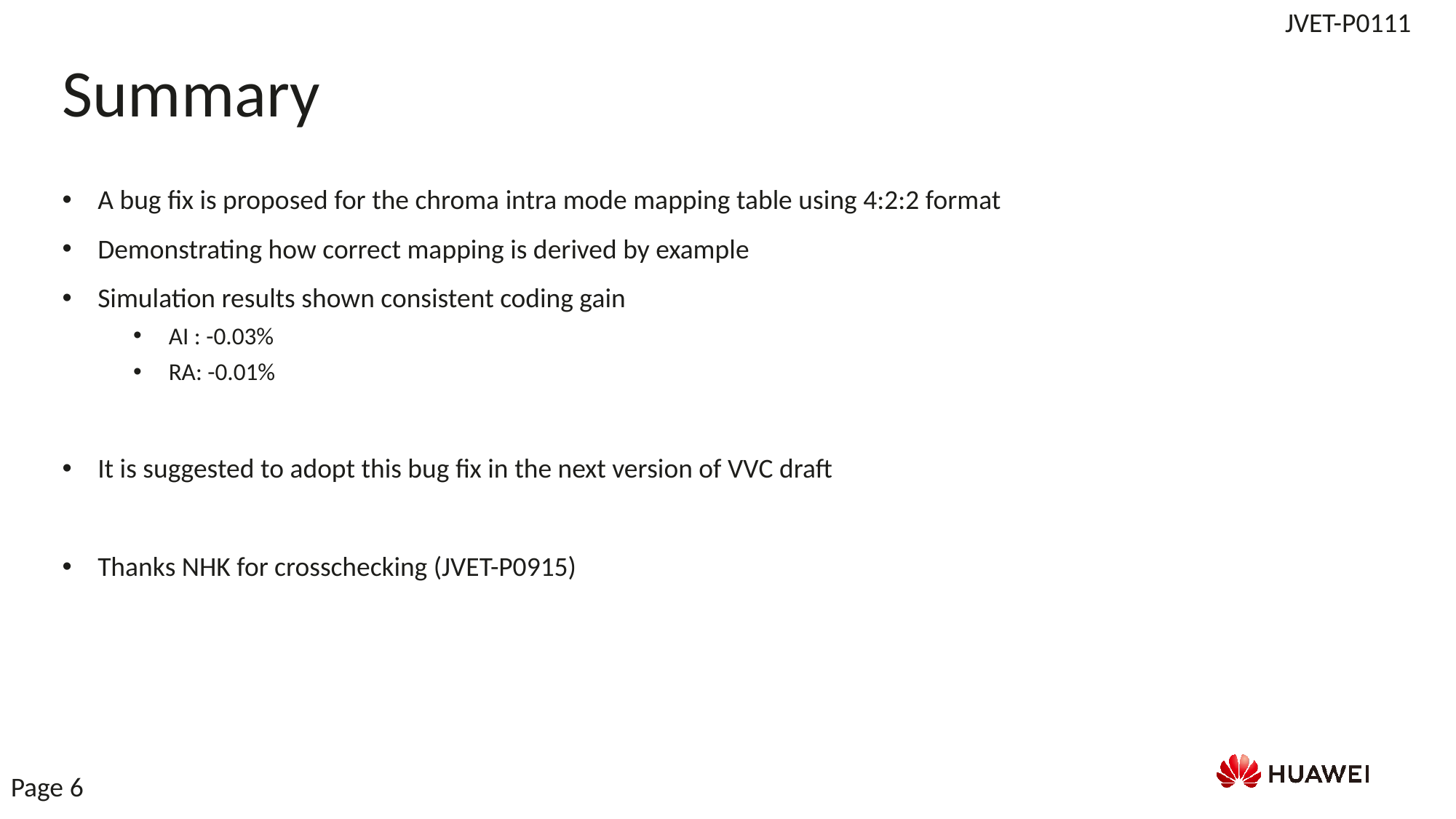

Summary
A bug fix is proposed for the chroma intra mode mapping table using 4:2:2 format
Demonstrating how correct mapping is derived by example
Simulation results shown consistent coding gain
AI : -0.03%
RA: -0.01%

It is suggested to adopt this bug fix in the next version of VVC draft

Thanks NHK for crosschecking (JVET-P0915)

Page 6